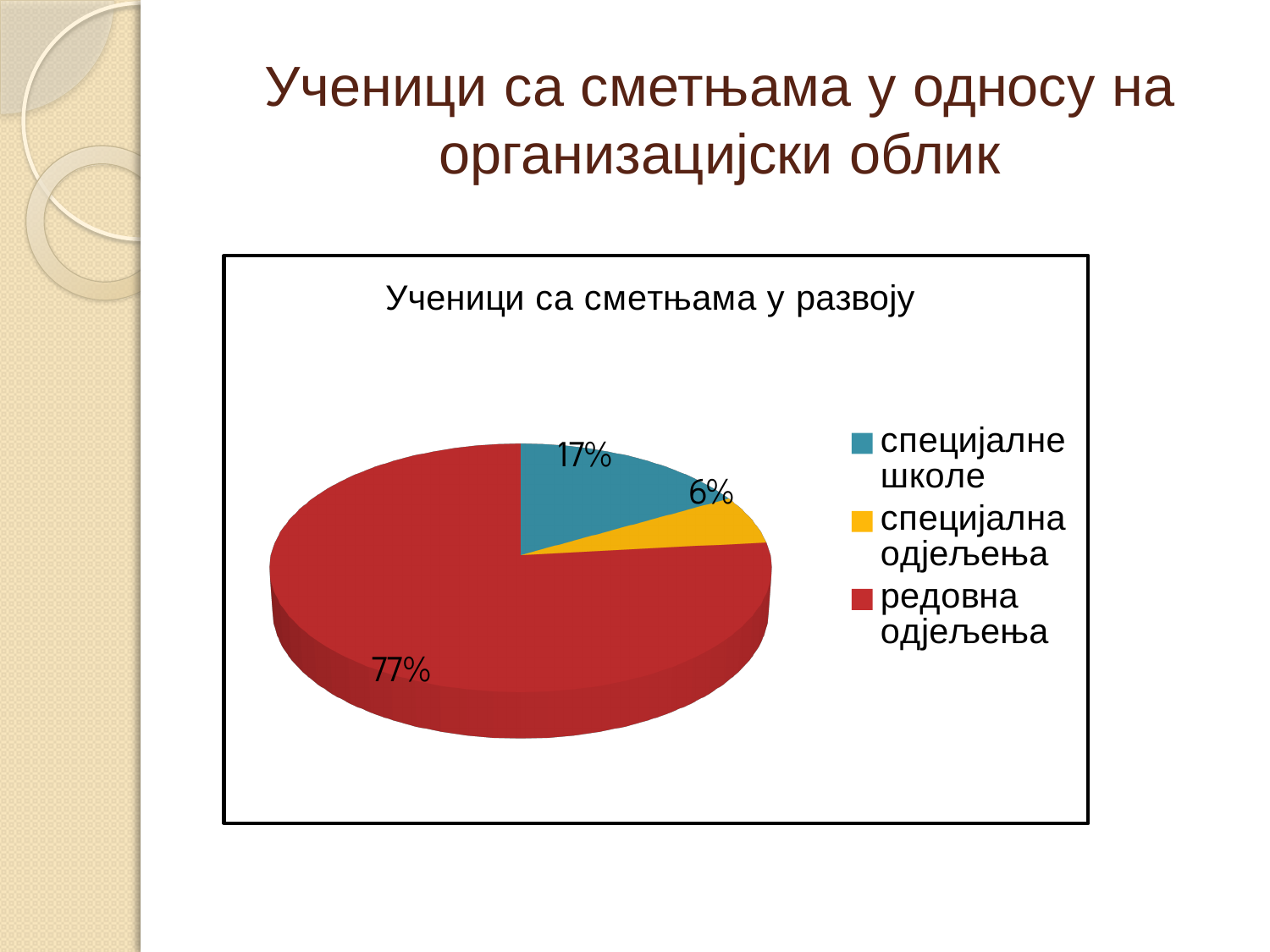

# Ученици са сметњама у односу на организацијски облик

[unsupported chart]